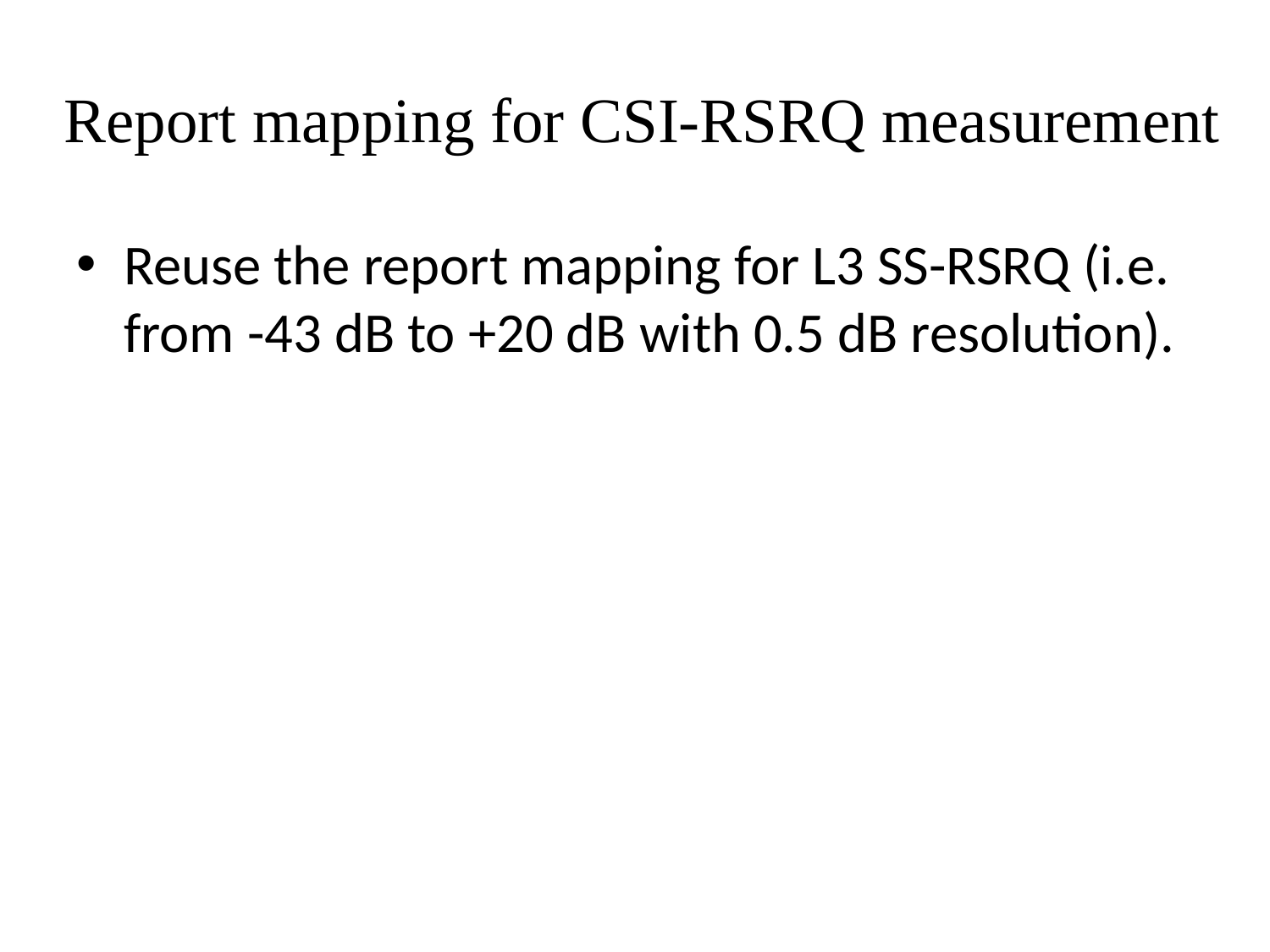

# Report mapping for CSI-RSRQ measurement
Reuse the report mapping for L3 SS-RSRQ (i.e. from -43 dB to +20 dB with 0.5 dB resolution).